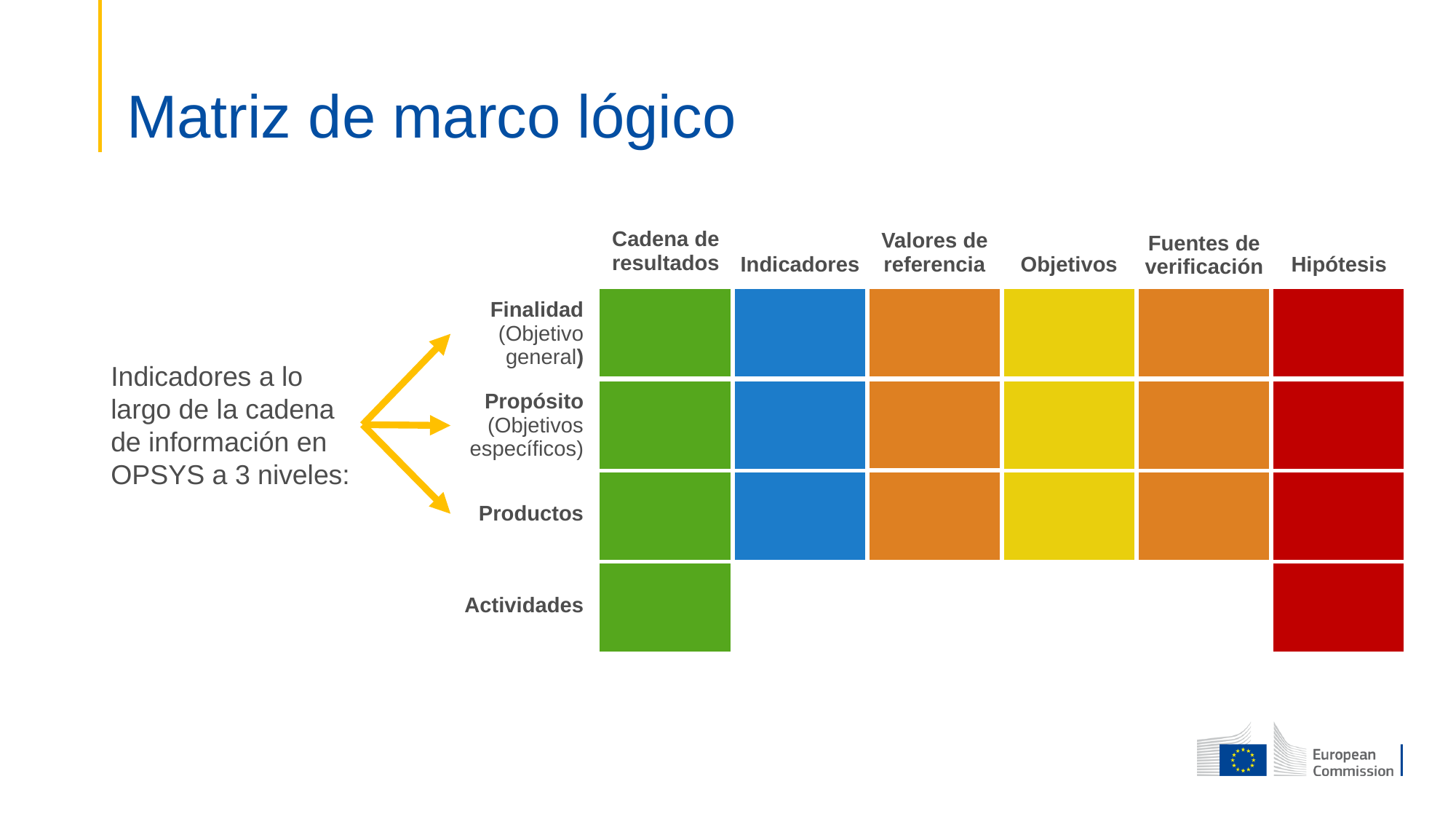

# Matriz de marco lógico
Cadena de resultados
Valores de referencia
Fuentes de verificación
Indicadores
Objetivos
Hipótesis

Finalidad (Objetivo general)

Propósito (Objetivos específicos)

Productos

Actividades
Indicadores a lo largo de la cadena de información en OPSYS a 3 niveles: